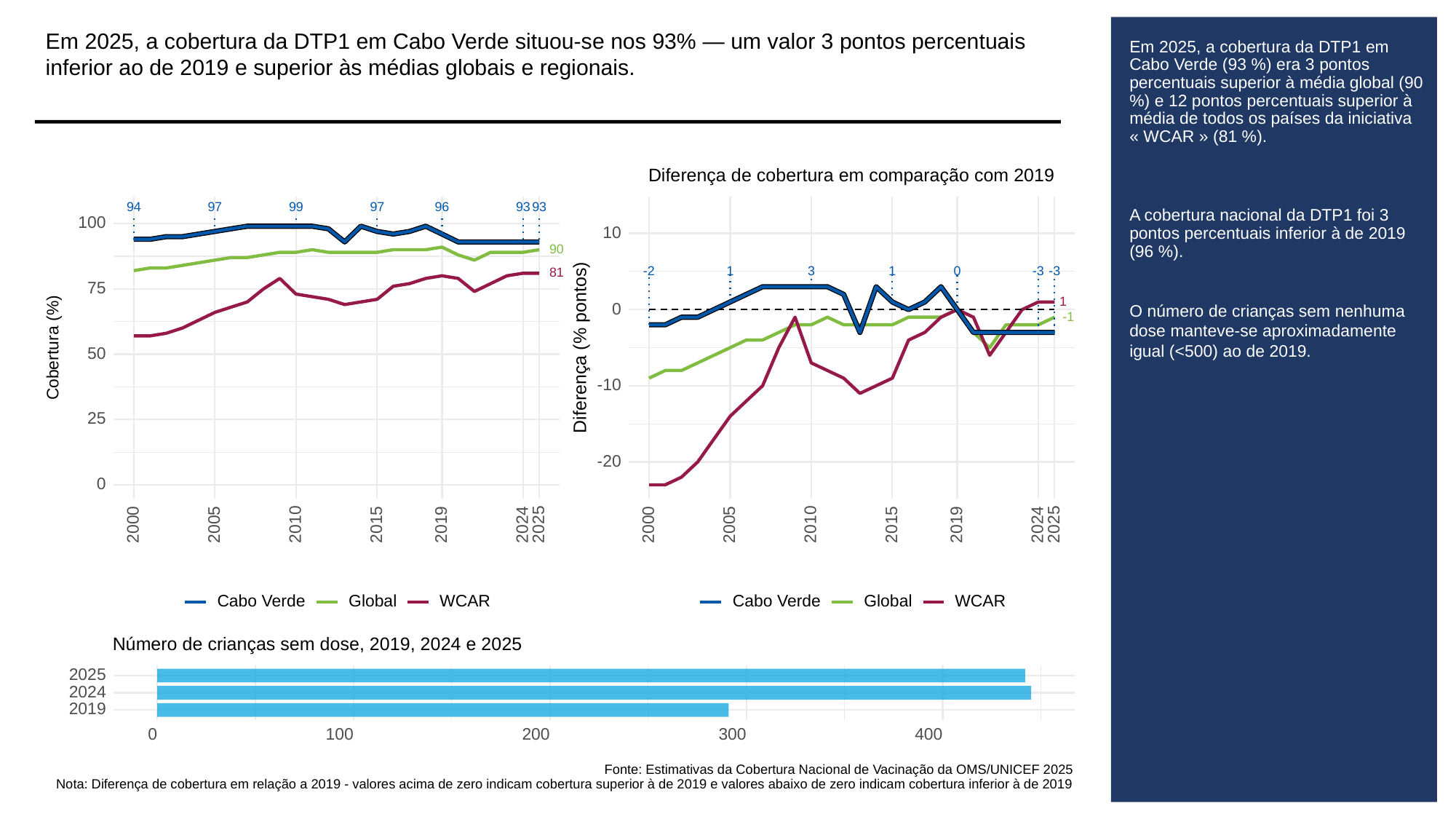

Em 2025, a cobertura da DTP1 em Cabo Verde situou-se nos 93% — um valor 3 pontos percentuais inferior ao de 2019 e superior às médias globais e regionais.
# Em 2025, a cobertura da DTP1 em Cabo Verde (93 %) era 3 pontos percentuais superior à média global (90 %) e 12 pontos percentuais superior à média de todos os países da iniciativa « WCAR » (81 %).

A cobertura nacional da DTP1 foi 3 pontos percentuais inferior à de 2019 (96 %).

O número de crianças sem nenhuma dose manteve-se aproximadamente igual (<500) ao de 2019.

Diferença de cobertura em comparação com 2019

93
93
94
97
99
97
96
100

10

90

3
-3
-3
0
-2
1
1
81

75

1

0

-1

Diferença (% pontos)
Cobertura (%)

50

-10

25

-20

0

2000
2005
2010
2015
2019
2024
2025
2000
2005
2010
2015
2019
2024
2025
Cabo Verde
Global
WCAR
Cabo Verde
Global
WCAR

Número de crianças sem dose, 2019, 2024 e 2025

2025

2024

2019

300
0
100
200
400
Fonte: Estimativas da Cobertura Nacional de Vacinação da OMS/UNICEF 2025
Nota: Diferença de cobertura em relação a 2019 - valores acima de zero indicam cobertura superior à de 2019 e valores abaixo de zero indicam cobertura inferior à de 2019